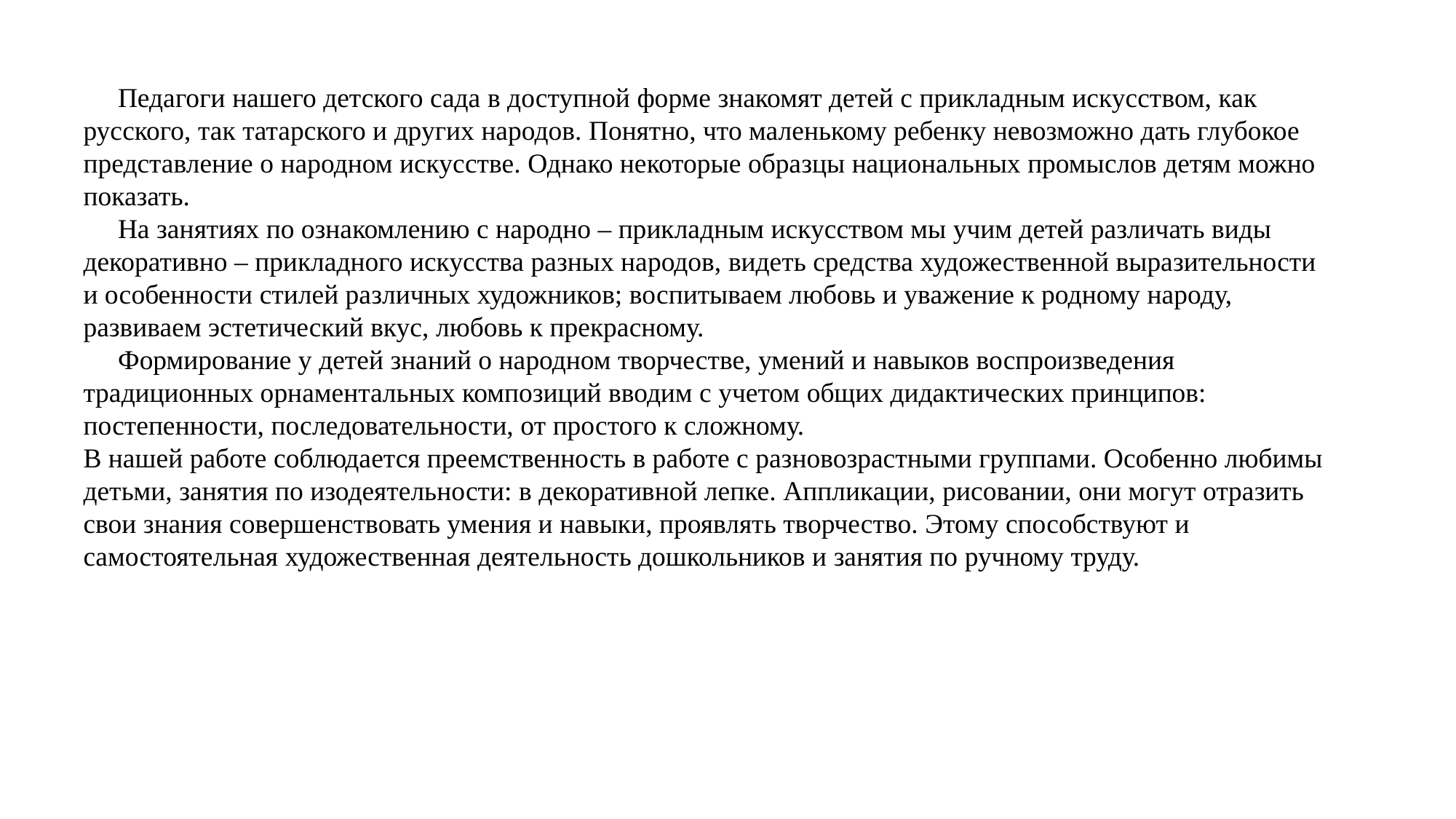

Педагоги нашего детского сада в доступной форме знакомят детей с прикладным искусством, как русского, так татарского и других народов. Понятно, что маленькому ребенку невозможно дать глубокое представление о народном искусстве. Однако некоторые образцы национальных промыслов детям можно показать.
     На занятиях по ознакомлению с народно – прикладным искусством мы учим детей различать виды декоративно – прикладного искусства разных народов, видеть средства художественной выразительности и особенности стилей различных художников; воспитываем любовь и уважение к родному народу, развиваем эстетический вкус, любовь к прекрасному.
     Формирование у детей знаний о народном творчестве, умений и навыков воспроизведения традиционных орнаментальных композиций вводим с учетом общих дидактических принципов: постепенности, последовательности, от простого к сложному.
В нашей работе соблюдается преемственность в работе с разновозрастными группами. Особенно любимы детьми, занятия по изодеятельности: в декоративной лепке. Аппликации, рисовании, они могут отразить свои знания совершенствовать умения и навыки, проявлять творчество. Этому способствуют и самостоятельная художественная деятельность дошкольников и занятия по ручному труду.